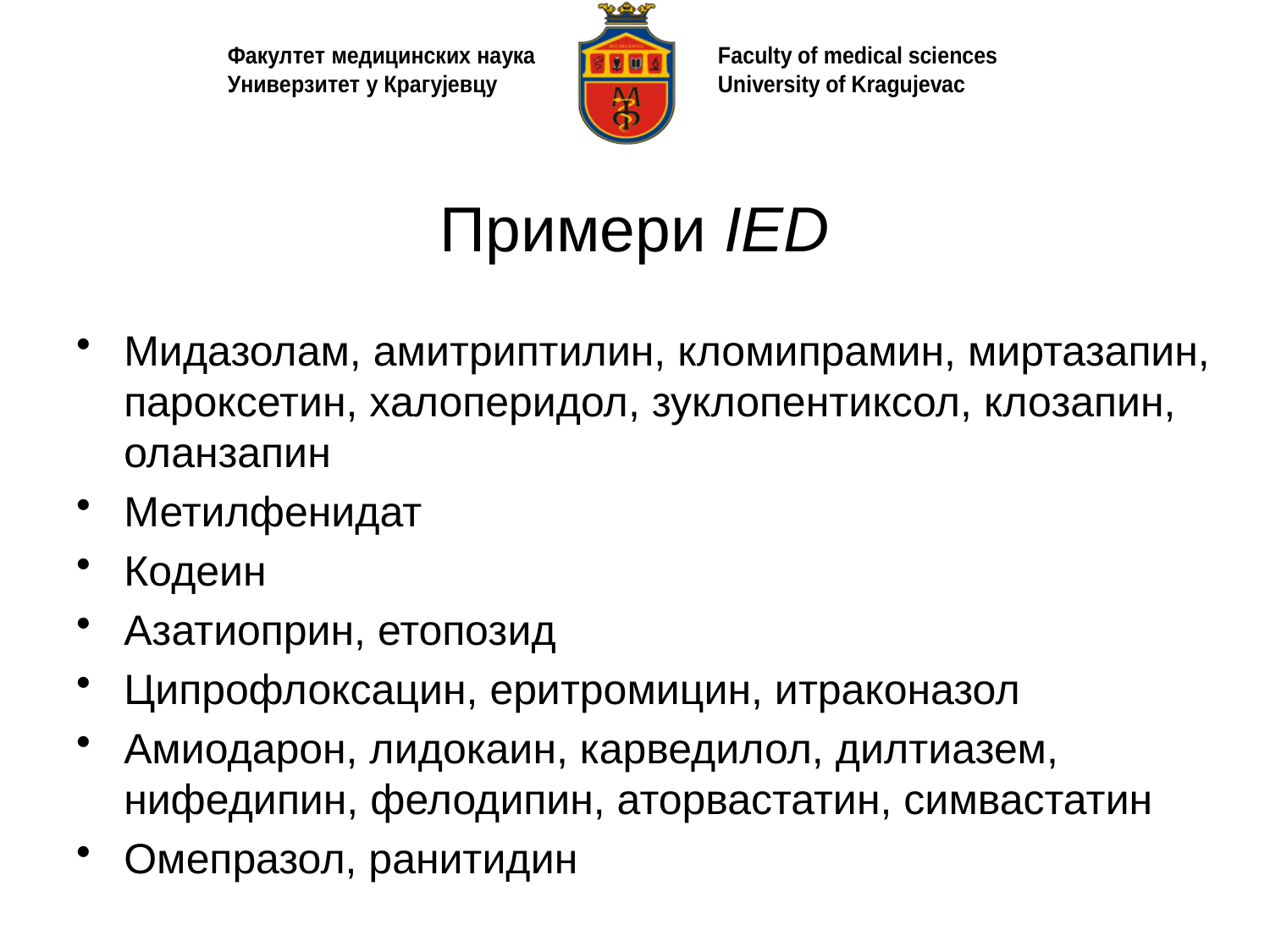

# Примери IED
Мидазолам, амитриптилин, кломипрамин, миртазапин, пароксетин, халоперидол, зуклопентиксол, клозапин, оланзапин
Метилфенидат
Кодеин
Азатиоприн, етопозид
Ципрофлоксацин, еритромицин, итраконазол
Амиодарон, лидокаин, карведилол, дилтиазем, нифедипин, фелодипин, аторвастатин, симвастатин
Омепразол, ранитидин